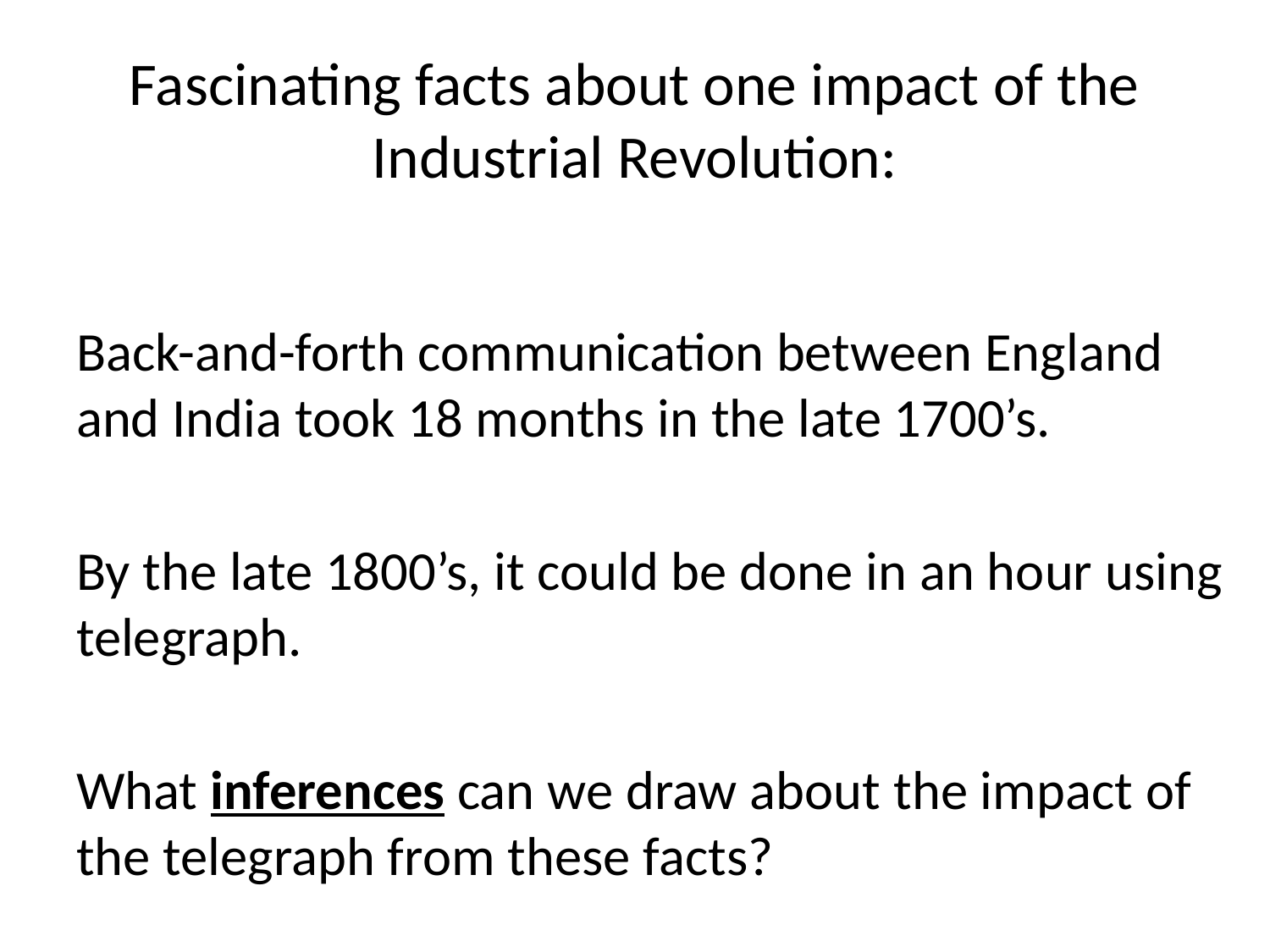

# Fascinating facts about one impact of the Industrial Revolution:

Back-and-forth communication between England and India took 18 months in the late 1700’s.

By the late 1800’s, it could be done in an hour using telegraph.

What inferences can we draw about the impact of the telegraph from these facts?